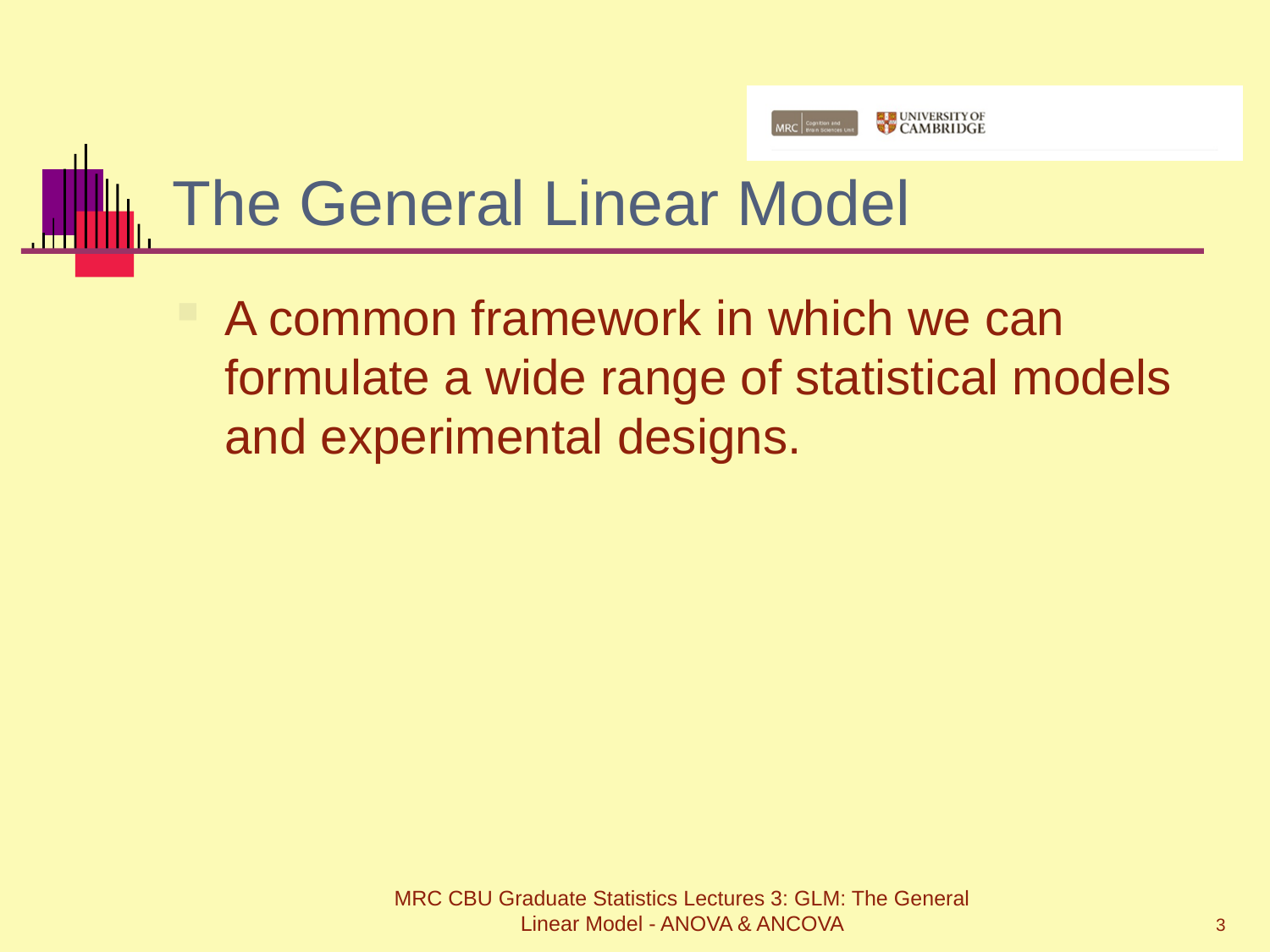

# The General Linear Model
A common framework in which we can formulate a wide range of statistical models and experimental designs.

MRC CBU Graduate Statistics Lectures 3: GLM: The General Linear Model - ANOVA & ANCOVA
3